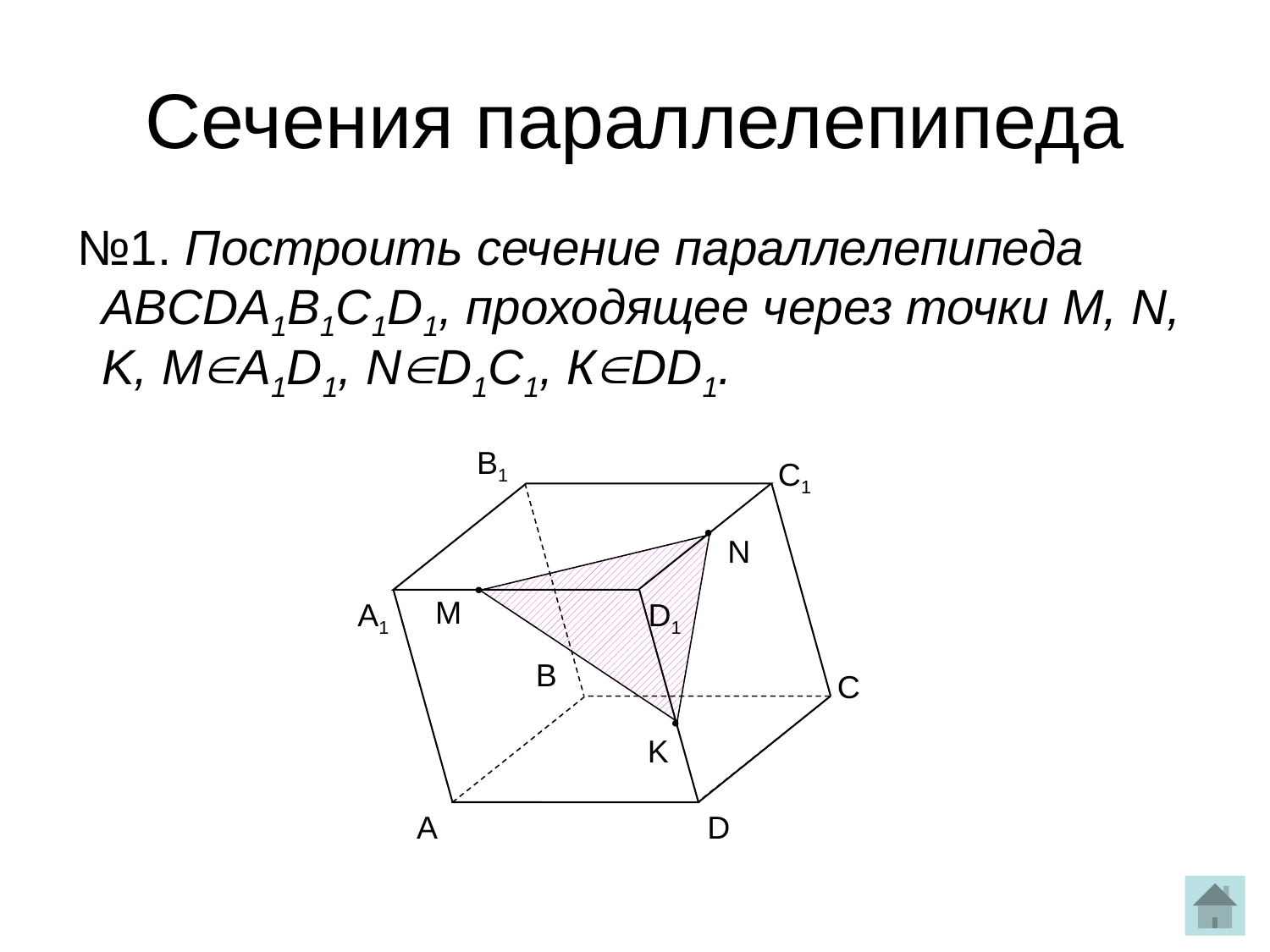

Сечения параллелепипеда
№1. Построить сечение параллелепипеда ABCDA1B1C1D1, проходящее через точки M, N, K, M∈A1D1, N∈D1С1, К∈DD1.
B1
С1

А1
D1

B
С

А
D

N

M

K